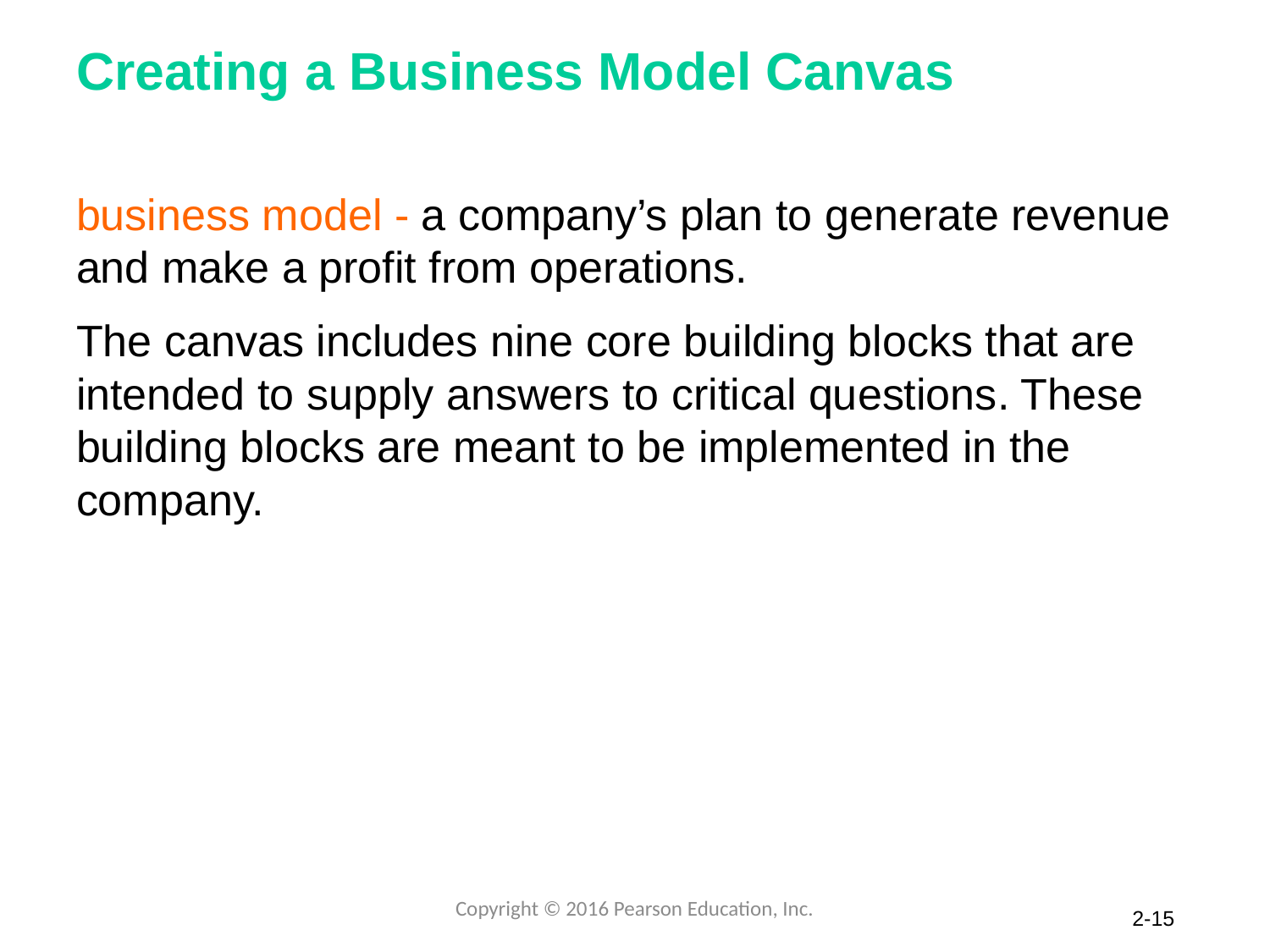

# Creating a Business Model Canvas
business model - a company’s plan to generate revenue and make a profit from operations.

The canvas includes nine core building blocks that are intended to supply answers to critical questions. These building blocks are meant to be implemented in the company.
Copyright © 2016 Pearson Education, Inc.